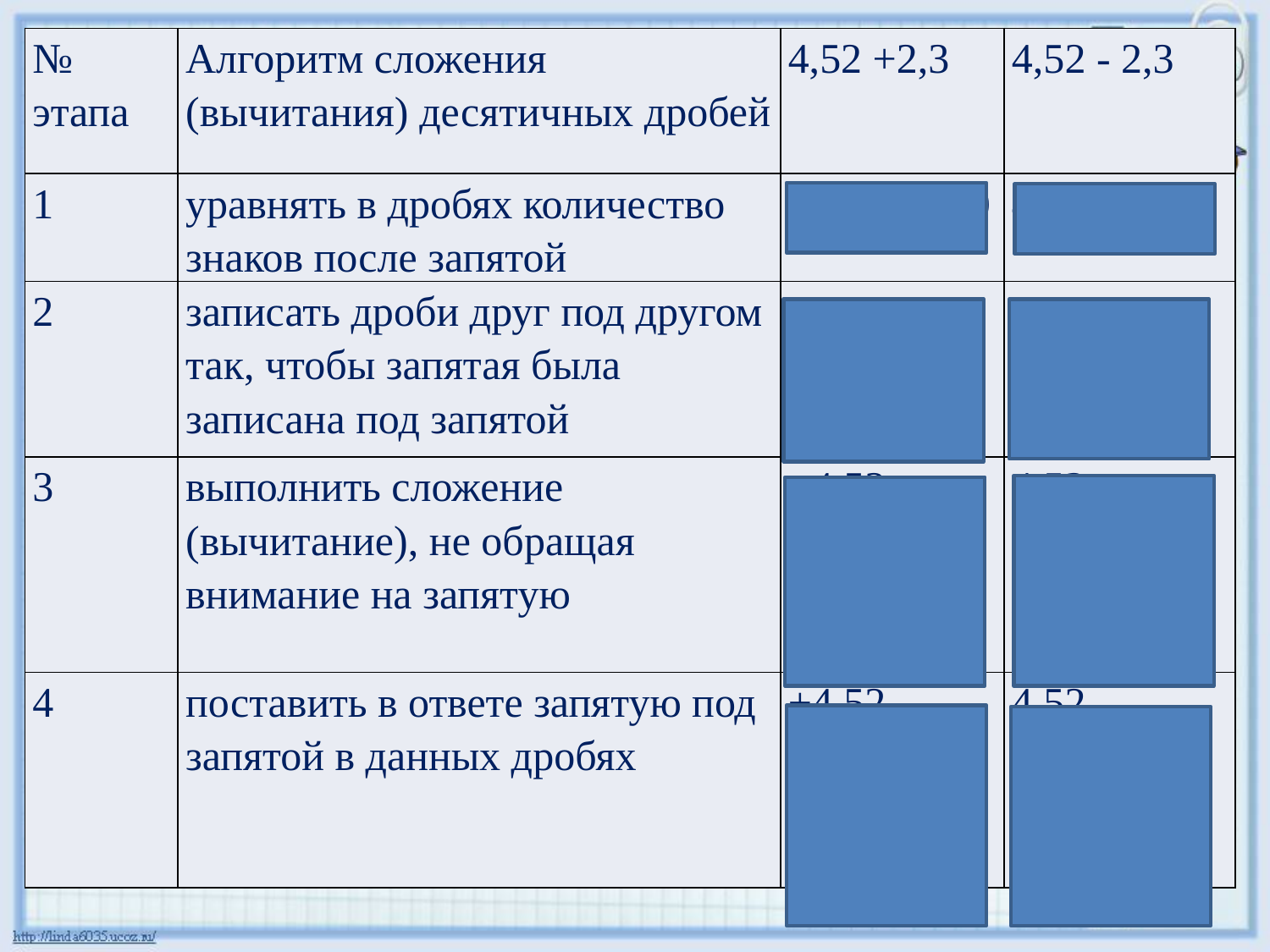

| № этапа | Алгоритм сложения (вычитания) десятичных дробей | 4,52 +2,3 | 4,52 - 2,3 |
| --- | --- | --- | --- |
| 1 | уравнять в дробях количество знаков после запятой | 4,52 и 2,30 | 4,52 и 2,30 |
| 2 | записать дроби друг под другом так, чтобы запятая была записана под запятой | +4,52 2,30 | 4,52 2,30 |
| 3 | выполнить сложение (вычитание), не обращая внимание на запятую | +4,52 2,30 6 82 | 4,52 2,30 2 22 |
| 4 | поставить в ответе запятую под запятой в данных дробях | +4,52 2,30 6,82 | 4,52 2,30 2,22 |